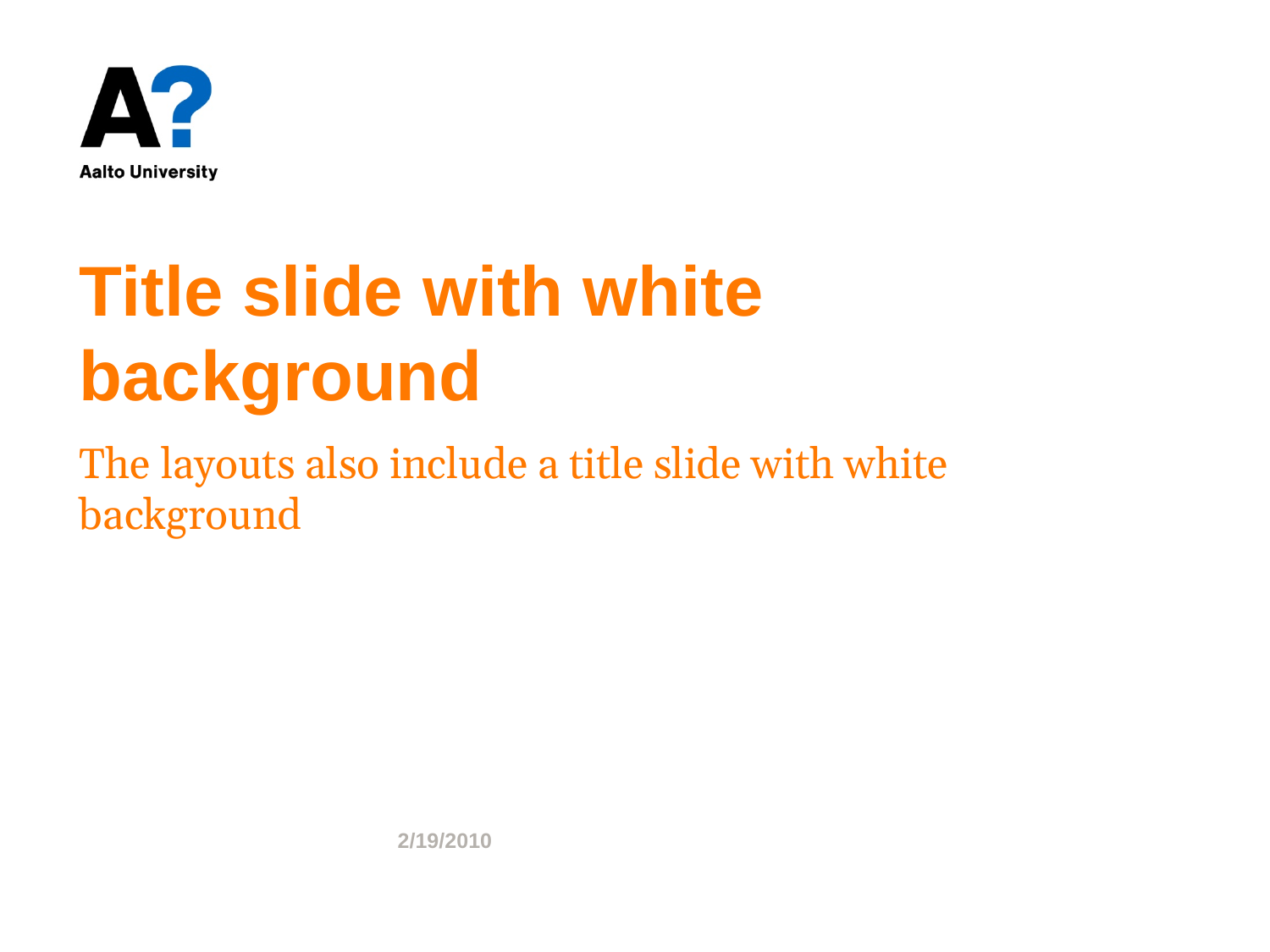

# Title slide with white background
The layouts also include a title slide with white background

2/19/2010